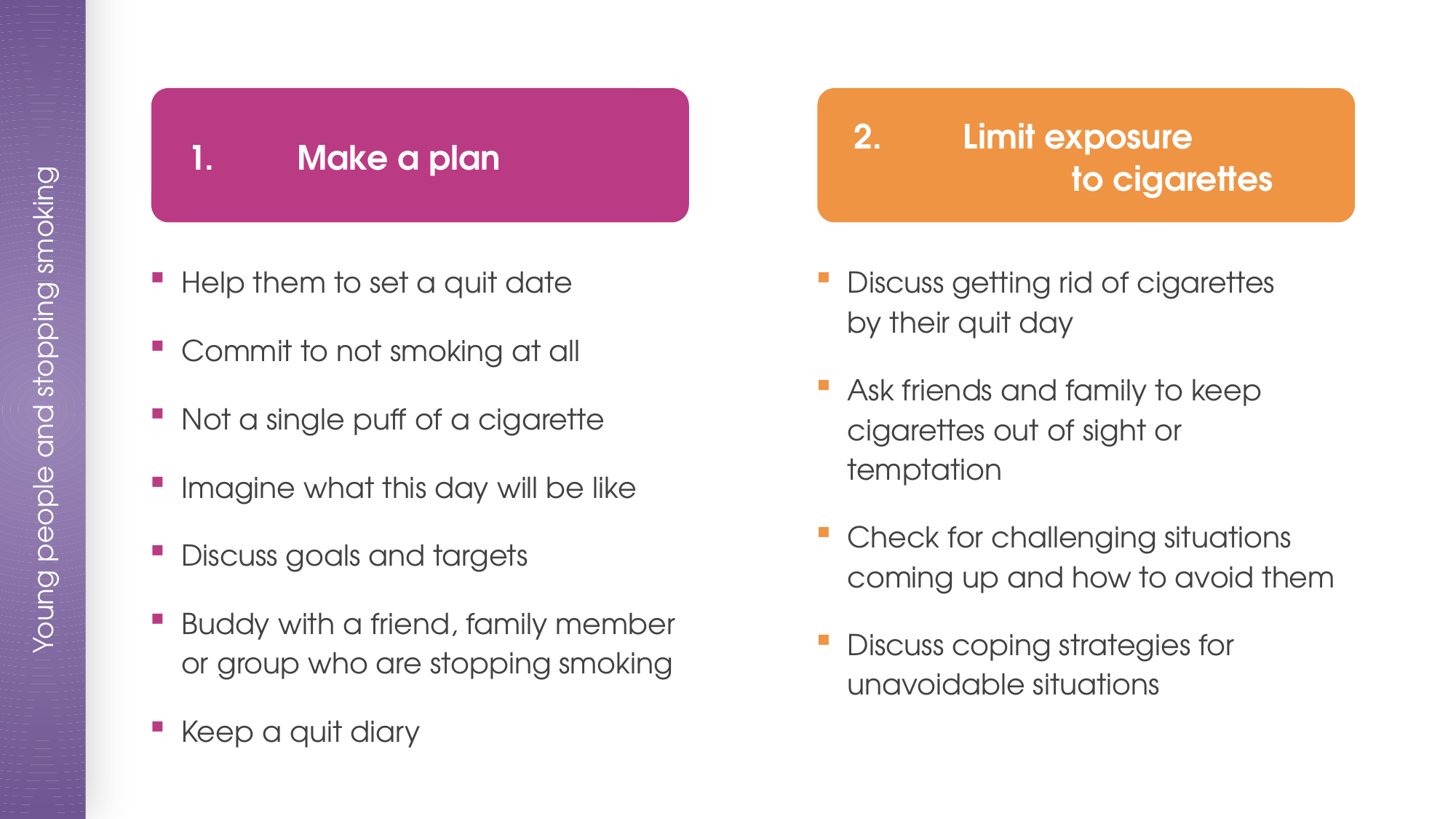

1.	Make a plan

2.	Limit exposure
		to cigarettes
# Help them to set a quit date
Commit to not smoking at all
Not a single puff of a cigarette
Imagine what this day will be like
Discuss goals and targets
Buddy with a friend, family member or group who are stopping smoking
Keep a quit diary
Discuss getting rid of cigarettes
by their quit day
Ask friends and family to keep cigarettes out of sight or temptation
Check for challenging situations coming up and how to avoid them
Discuss coping strategies for unavoidable situations